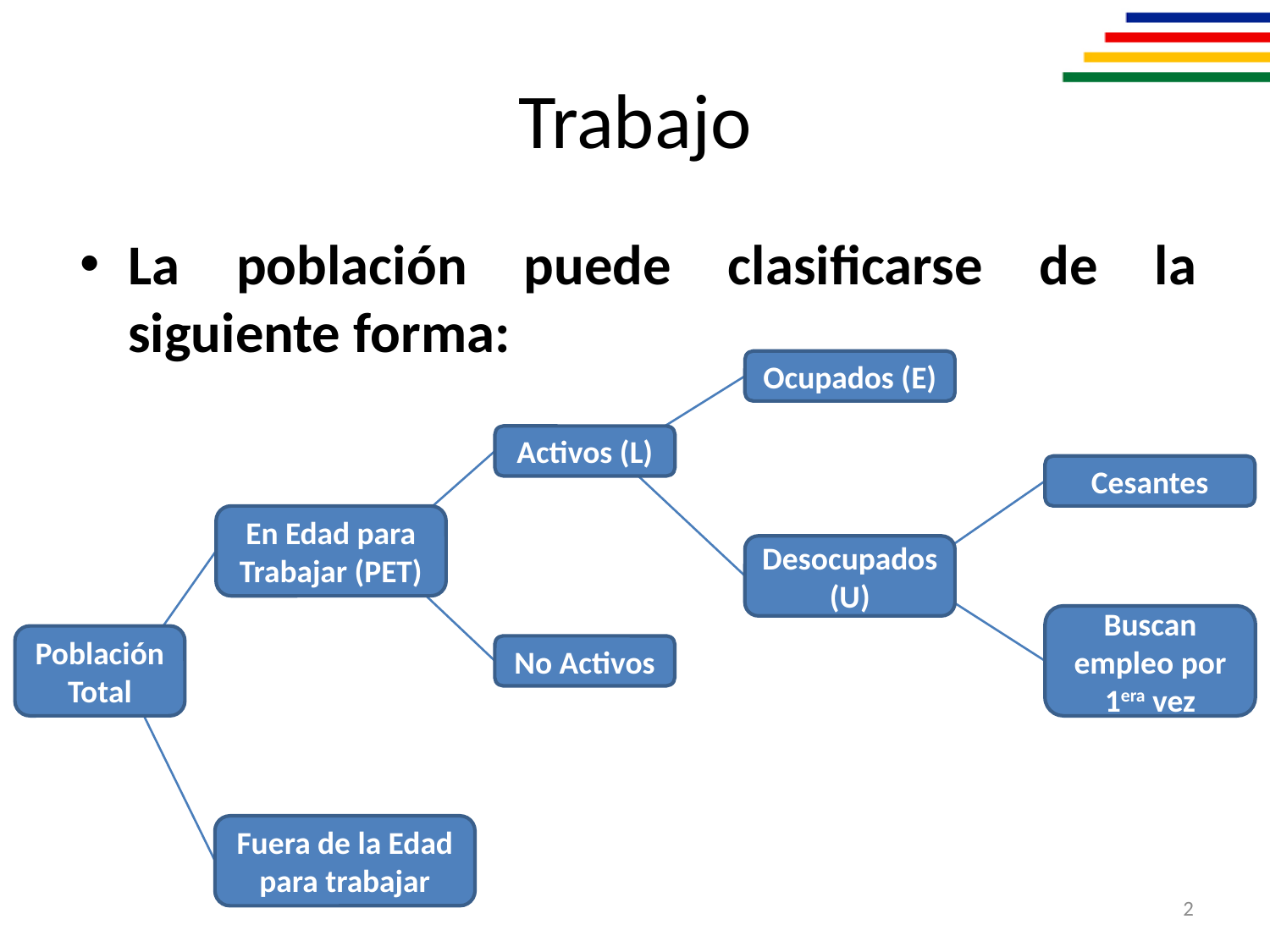

# Trabajo
La población puede clasificarse de la siguiente forma:
Ocupados (E)
Activos (L)
Cesantes
En Edad para Trabajar (PET)
Desocupados (U)
Buscan empleo por 1era vez
Población Total
No Activos
Fuera de la Edad para trabajar
2